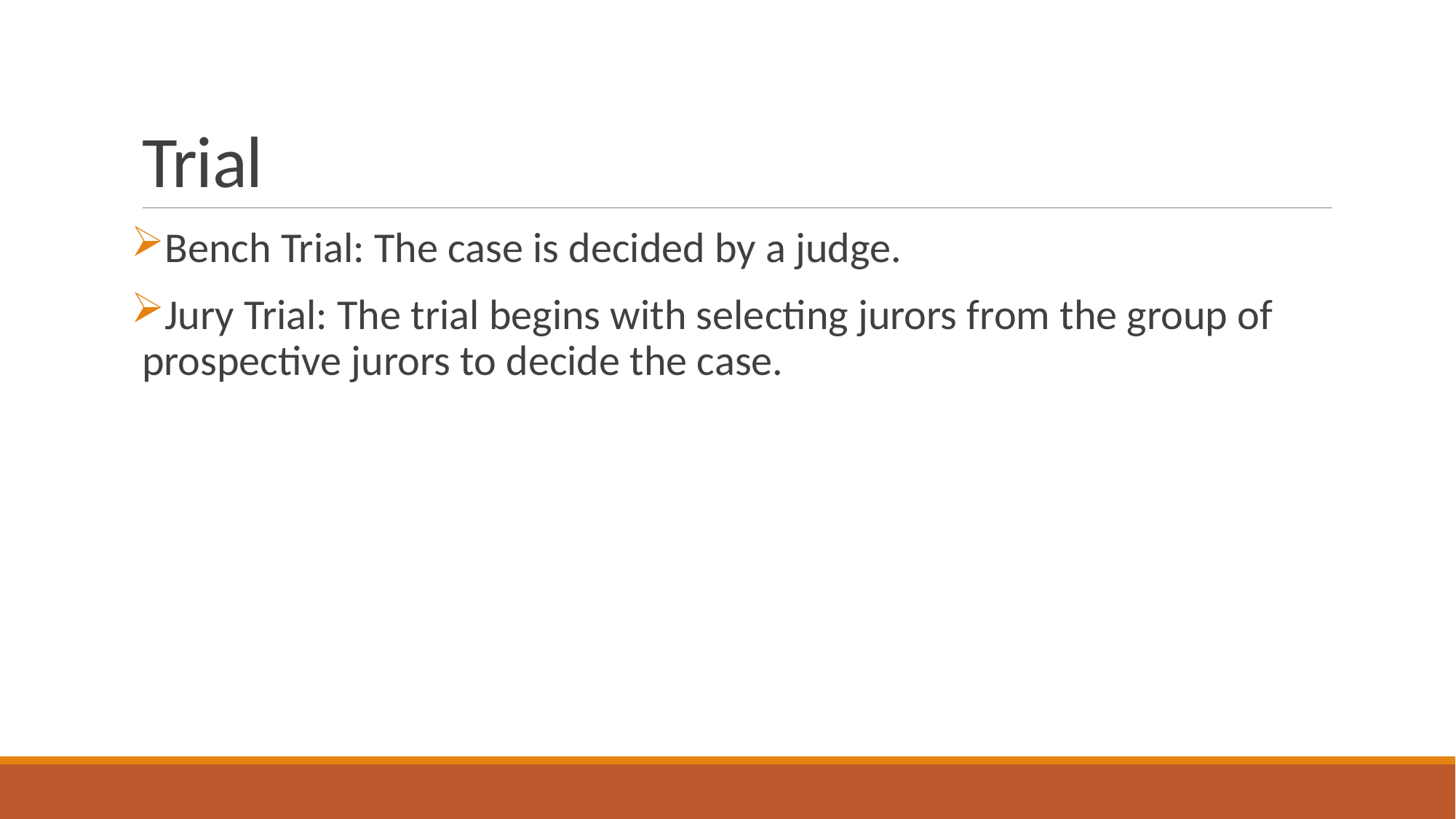

# Trial
Bench Trial: The case is decided by a judge.
Jury Trial: The trial begins with selecting jurors from the group of prospective jurors to decide the case.